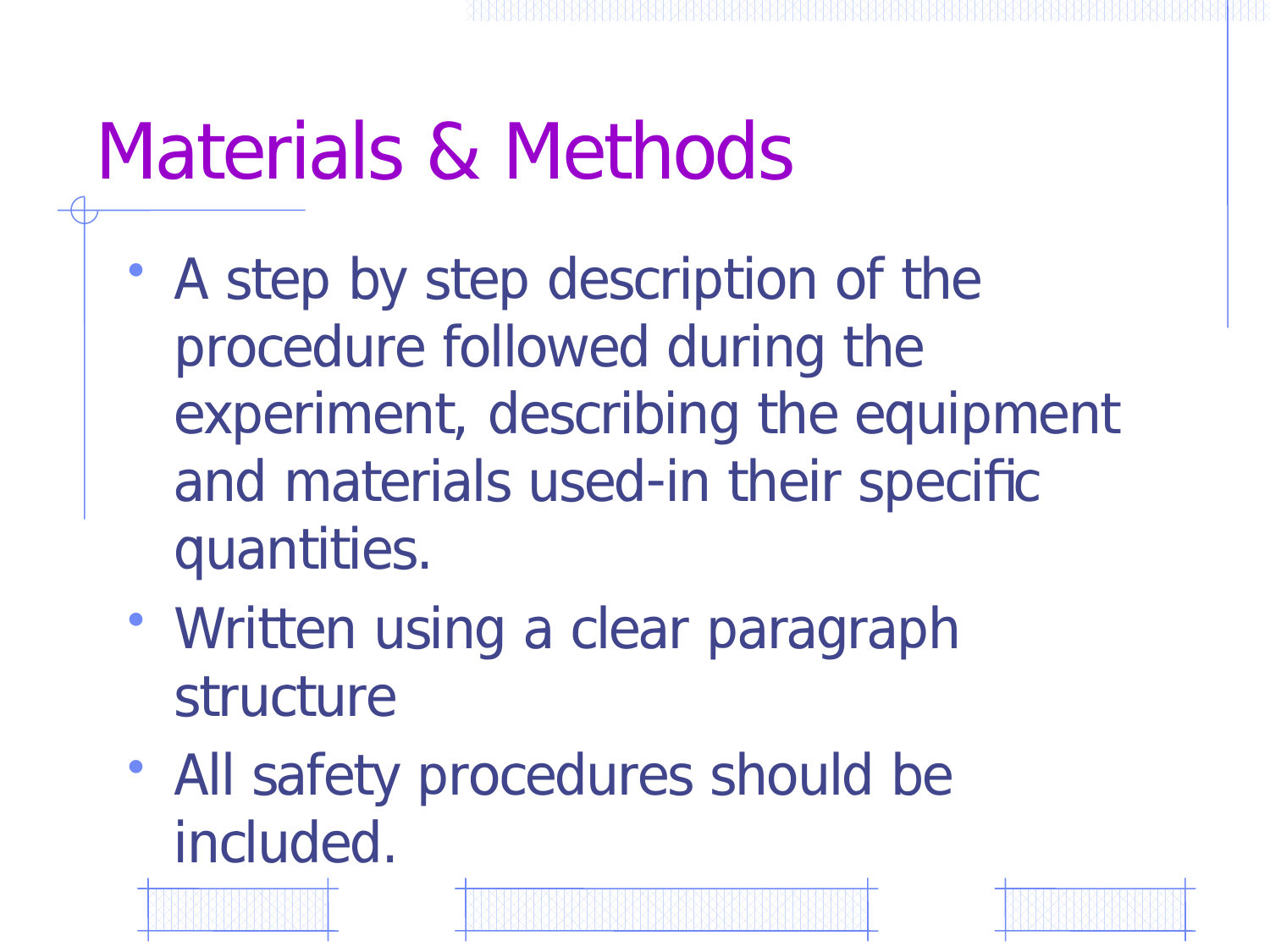

# Materials & Methods
A step by step description of the procedure followed during the experiment, describing the equipment and materials used-in their specific quantities.
Written using a clear paragraph structure
All safety procedures should be included.